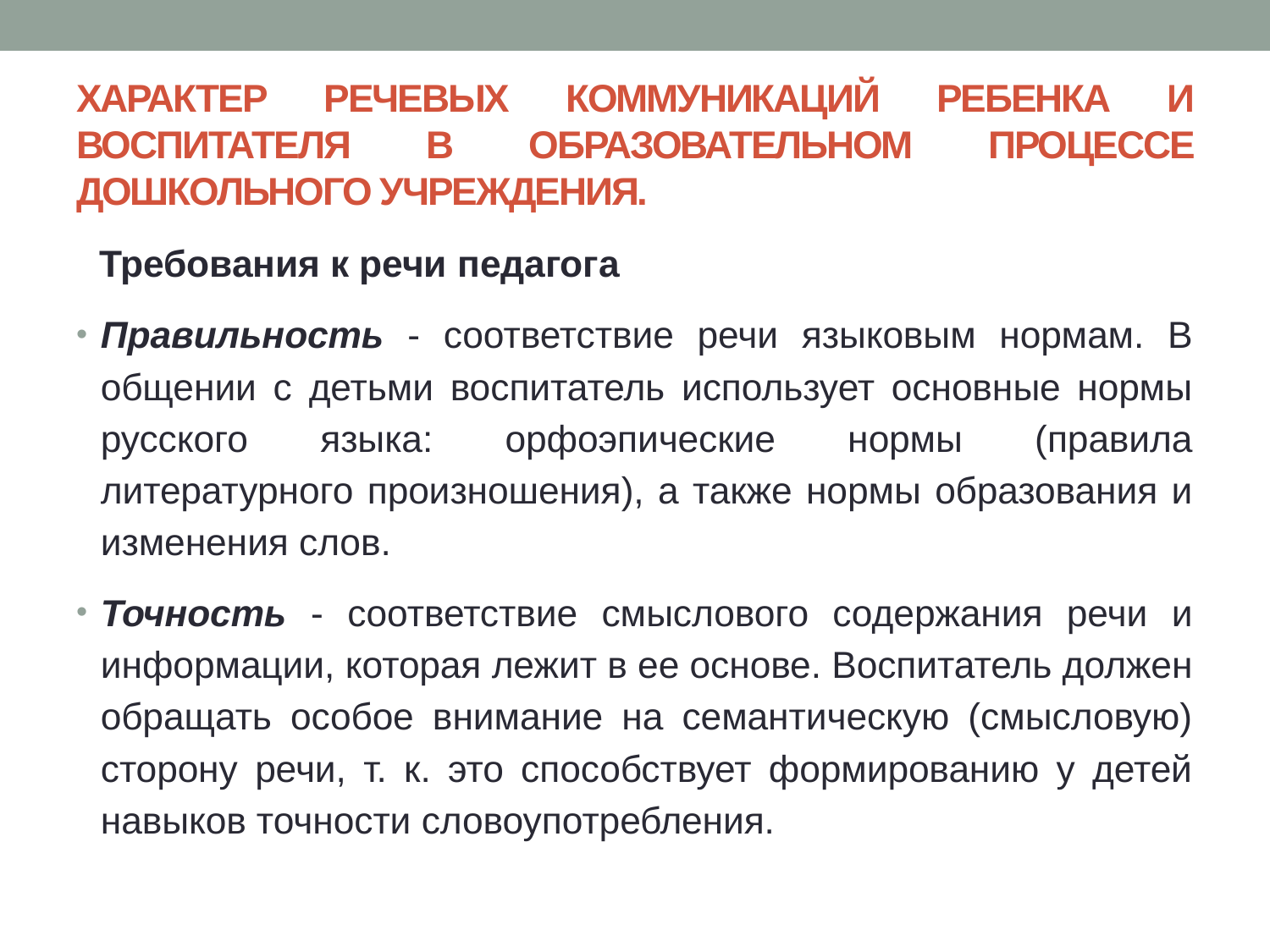

# Характер речевых коммуникаций ребенка и воспитателя в образовательном процессе дошкольного учреждения.
  Требования к речи педагога
Правильность - соответствие речи языковым нормам. В общении с детьми воспитатель использует основные нормы русского языка: орфоэпические нормы (правила литературного произношения), а также нормы образования и изменения слов.
Точность - соответствие смыслового содержания речи и информации, которая лежит в ее основе. Воспитатель должен обращать особое внимание на семантическую (смысловую) сторону речи, т. к. это способствует формированию у детей навыков точности словоупотребления.